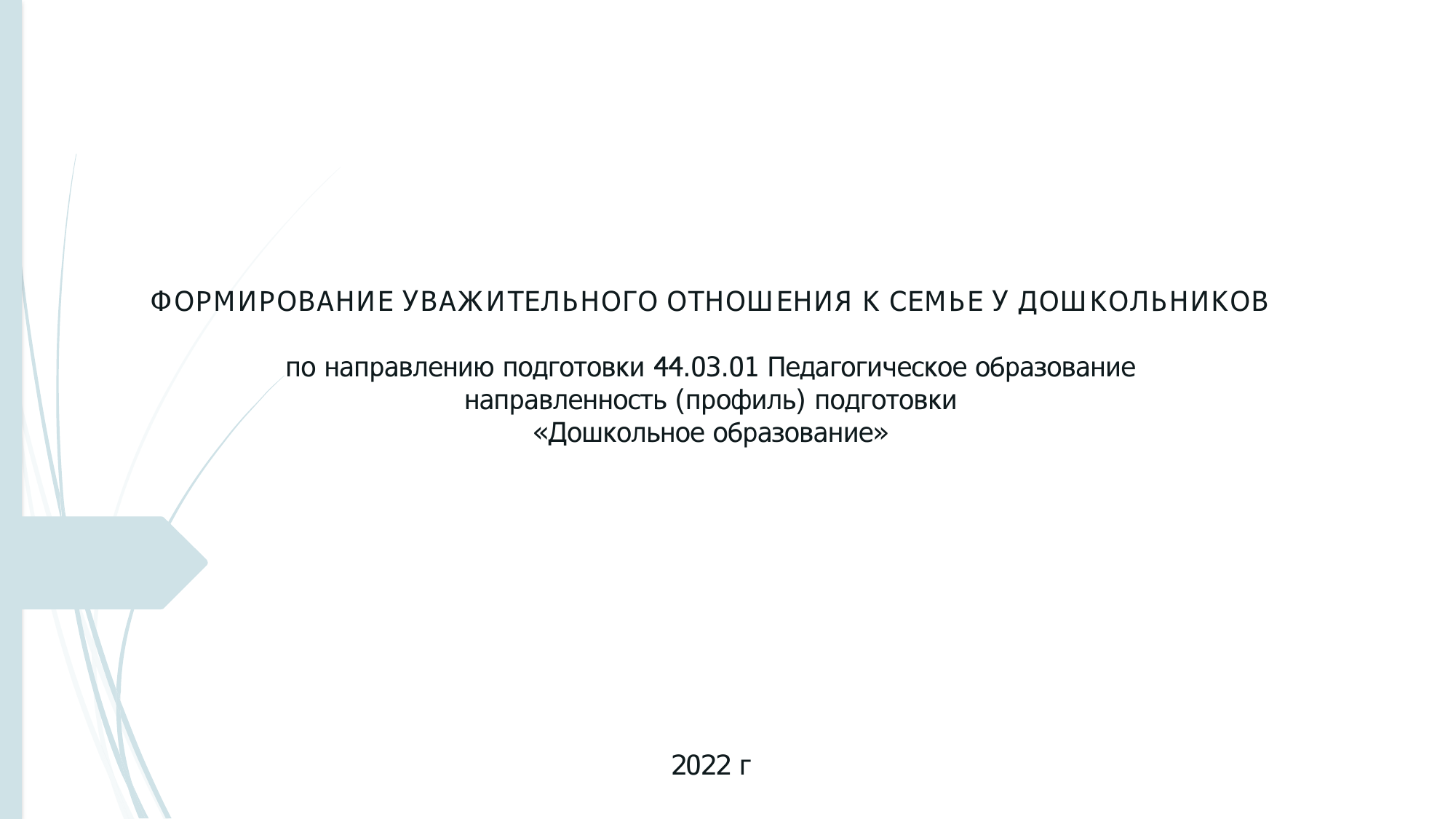

ФОРМИРОВАНИЕ УВАЖИТЕЛЬНОГО ОТНОШЕНИЯ К СЕМЬЕ У ДОШКОЛЬНИКОВ

по направлению подготовки 44.03.01 Педагогическое образование
 направленность (профиль) подготовки
«Дошкольное образование»
2022 г